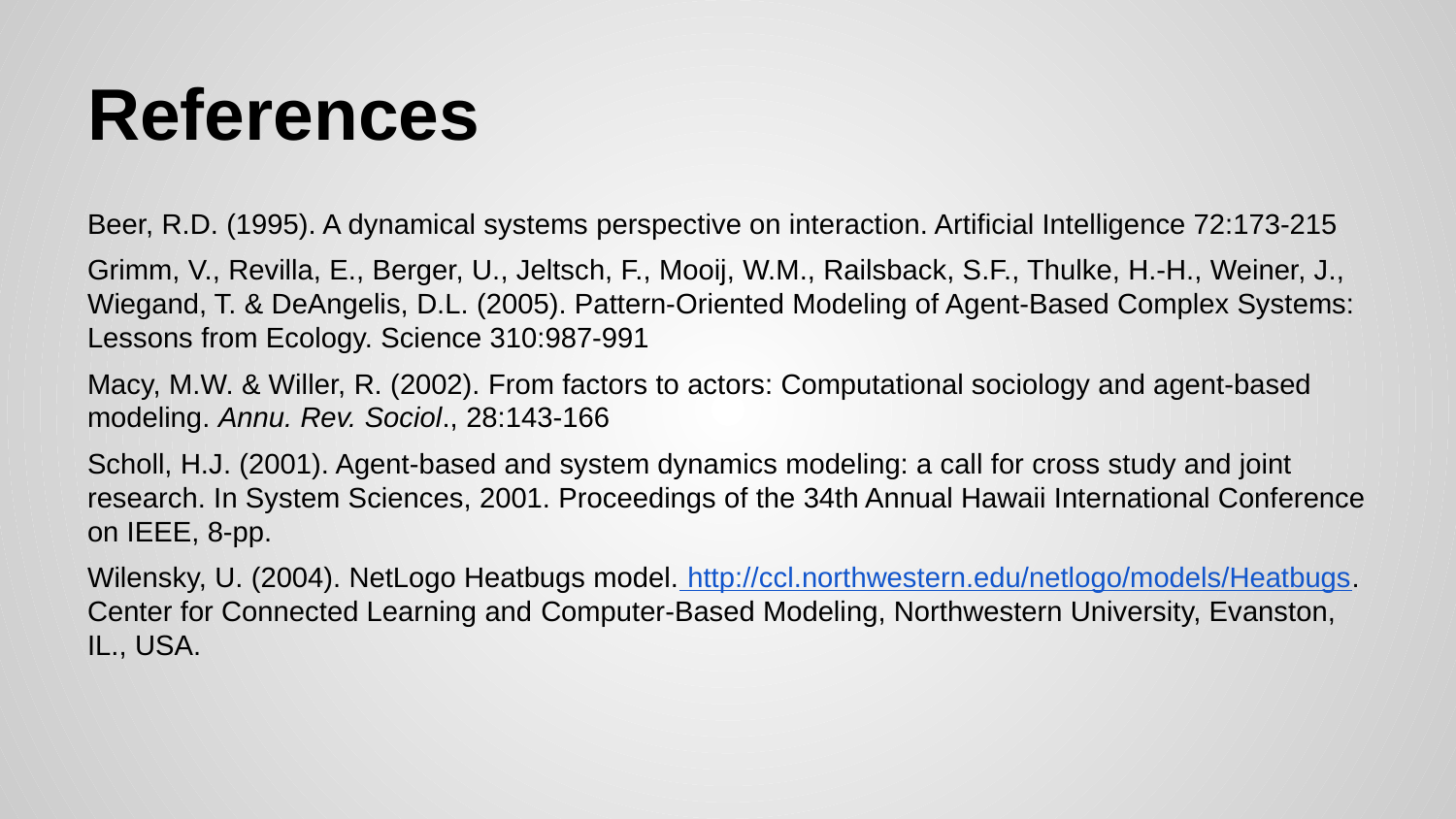

# References
Beer, R.D. (1995). A dynamical systems perspective on interaction. Artificial Intelligence 72:173-215
Grimm, V., Revilla, E., Berger, U., Jeltsch, F., Mooij, W.M., Railsback, S.F., Thulke, H.-H., Weiner, J., Wiegand, T. & DeAngelis, D.L. (2005). Pattern-Oriented Modeling of Agent-Based Complex Systems: Lessons from Ecology. Science 310:987-991
Macy, M.W. & Willer, R. (2002). From factors to actors: Computational sociology and agent-based modeling. Annu. Rev. Sociol., 28:143-166
Scholl, H.J. (2001). Agent-based and system dynamics modeling: a call for cross study and joint research. In System Sciences, 2001. Proceedings of the 34th Annual Hawaii International Conference on IEEE, 8-pp.
Wilensky, U. (2004). NetLogo Heatbugs model. http://ccl.northwestern.edu/netlogo/models/Heatbugs. Center for Connected Learning and Computer-Based Modeling, Northwestern University, Evanston, IL., USA.